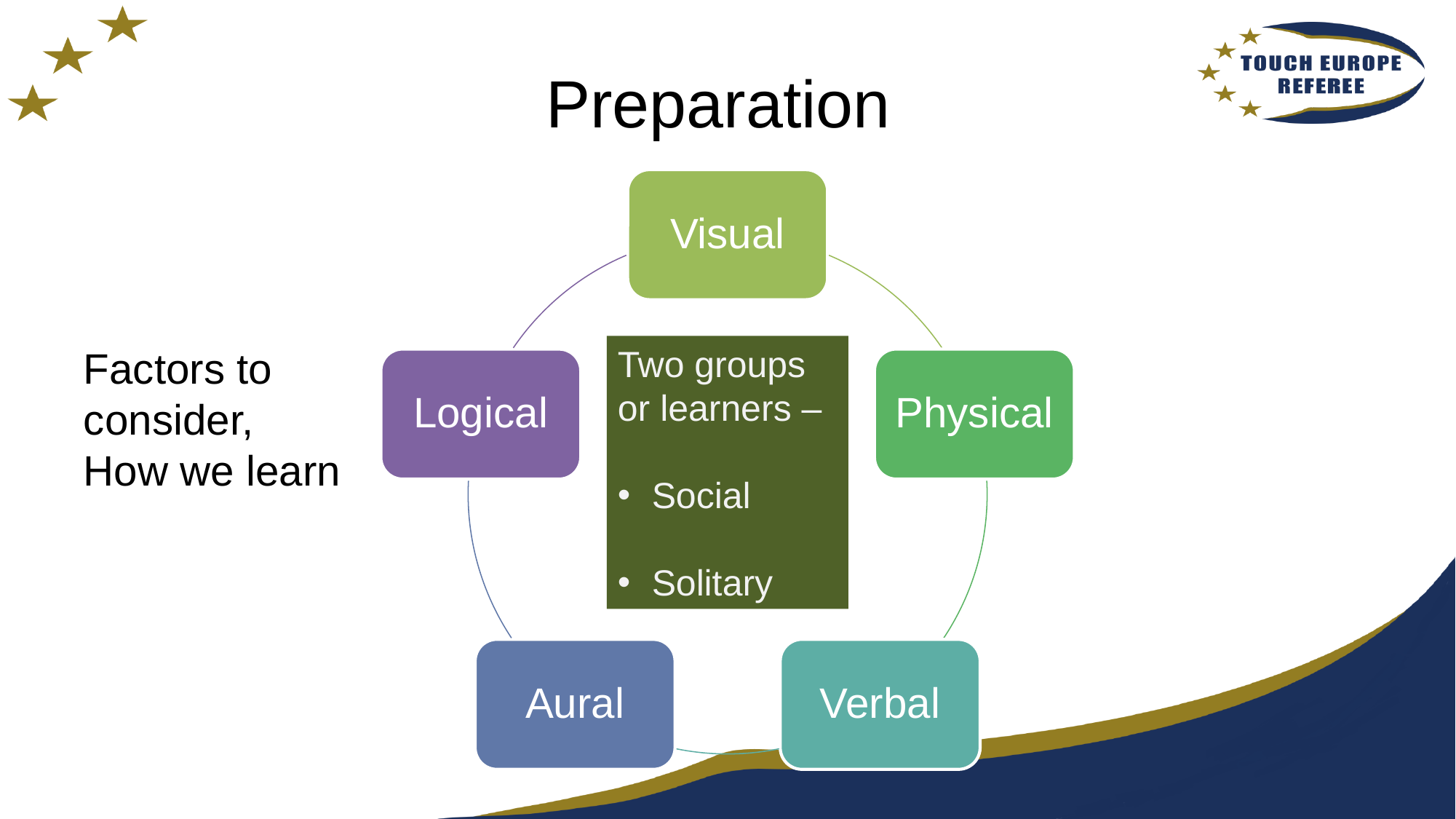

# Preparation

Visual

Logical
Physical

Aural
Verbal
Factors to consider, How we learn
Two groups or learners –

Social

Solitary